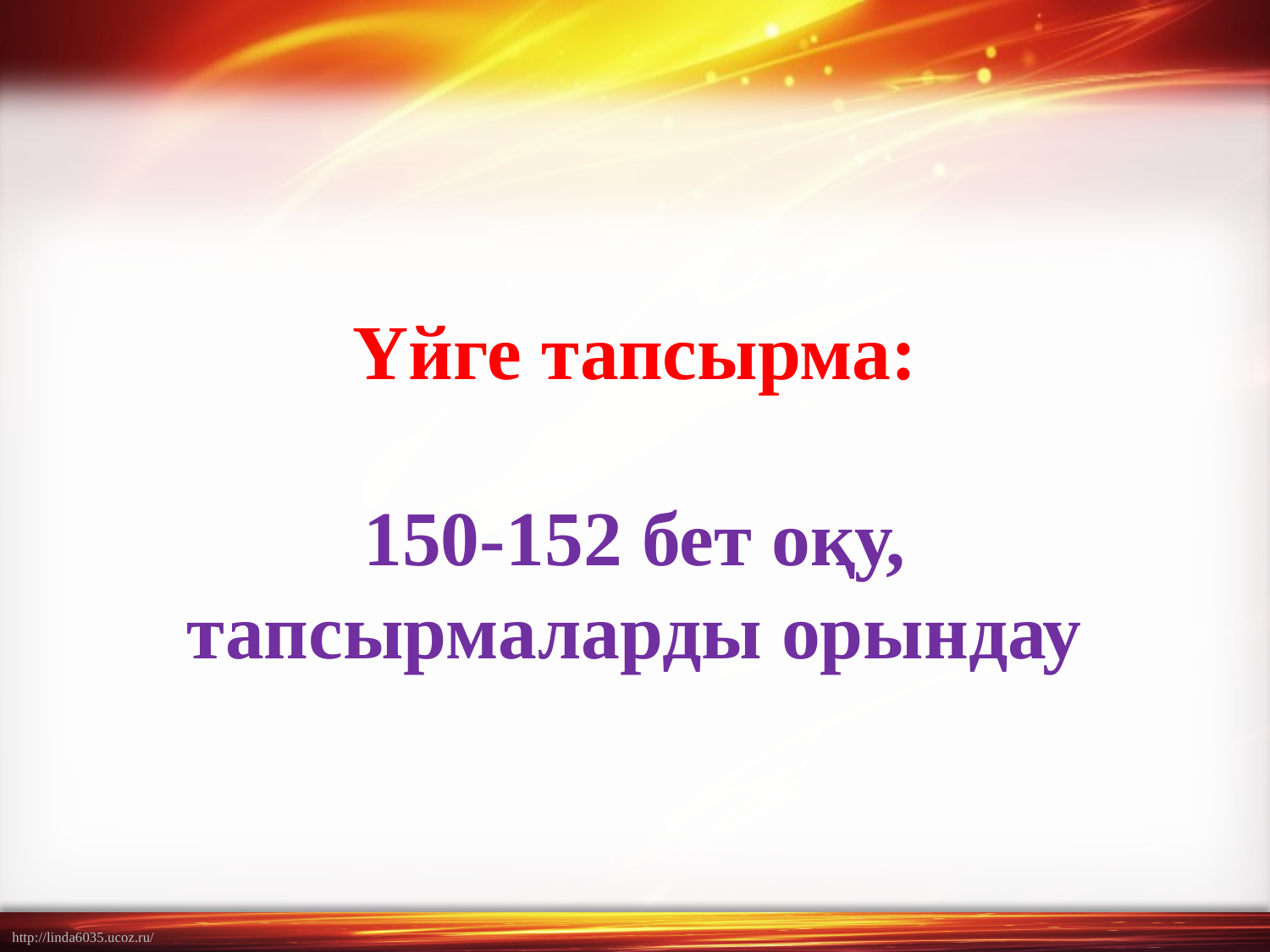

# Үйге тапсырма: 150-152 бет оқу, тапсырмаларды орындау